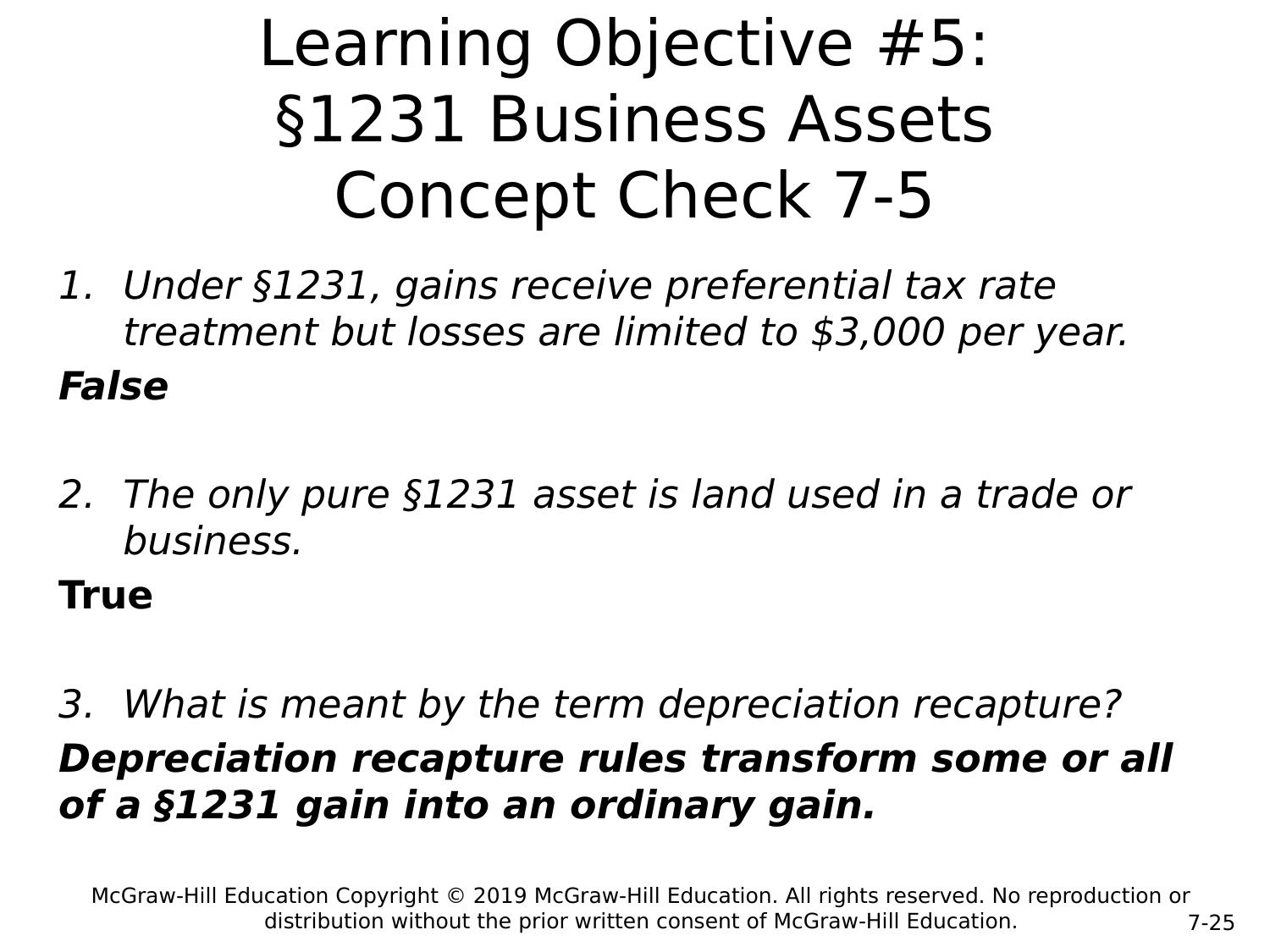

# Learning Objective #5: §1231 Business Assets Concept Check 7-5
Under §1231, gains receive preferential tax rate treatment but losses are limited to $3,000 per year.
False

The only pure §1231 asset is land used in a trade or business.
True

What is meant by the term depreciation recapture?
Depreciation recapture rules transform some or all of a §1231 gain into an ordinary gain.
McGraw-Hill Education Copyright © 2019 McGraw-Hill Education. All rights reserved. No reproduction or distribution without the prior written consent of McGraw-Hill Education.
7-25